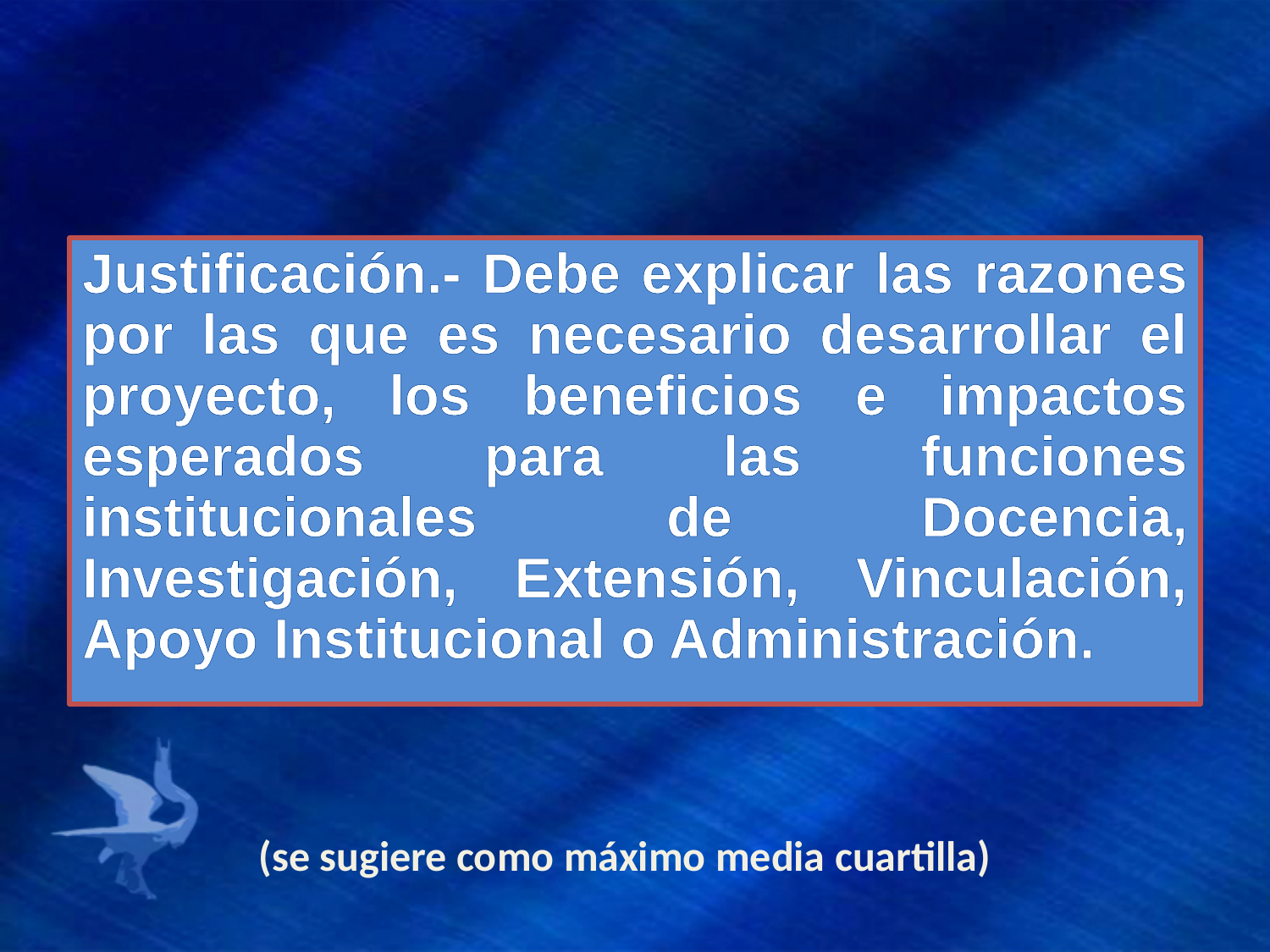

Justificación.- Debe explicar las razones por las que es necesario desarrollar el proyecto, los beneficios e impactos esperados para las funciones institucionales de Docencia, Investigación, Extensión, Vinculación, Apoyo Institucional o Administración.
(se sugiere como máximo media cuartilla)